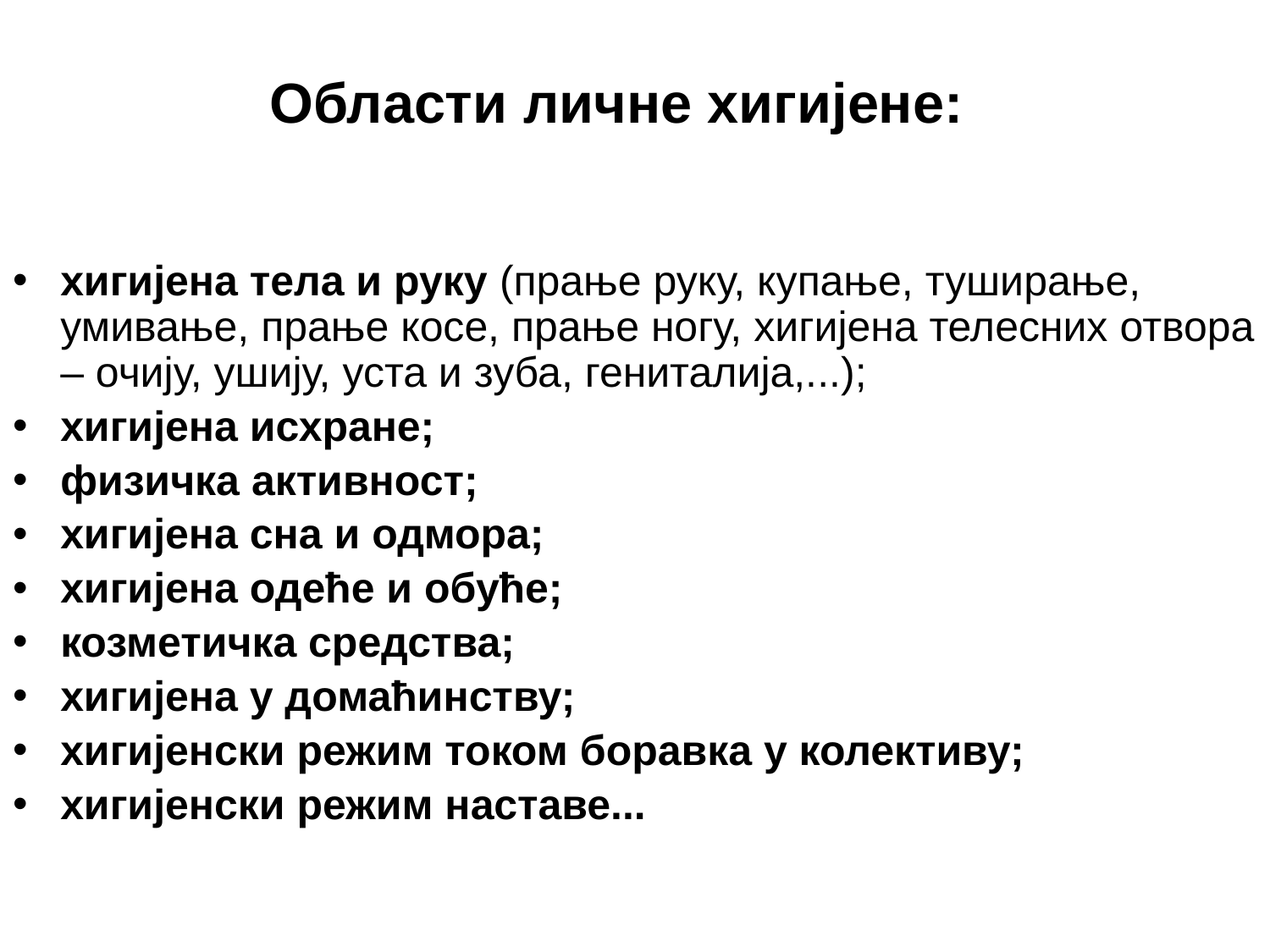

Области личне хигијене:

хигијена тела и руку (прање руку, купање, туширање, умивање, прање косе, прање ногу, хигијена телесних отвора – очију, ушију, уста и зуба, гениталија,...);
хигијена исхране;
физичка активност;
хигијена сна и одмора;
хигијена одеће и обуће;
козметичка средства;
хигијена у домаћинству;
хигијенски режим током боравка у колективу;
хигијенски режим наставе...